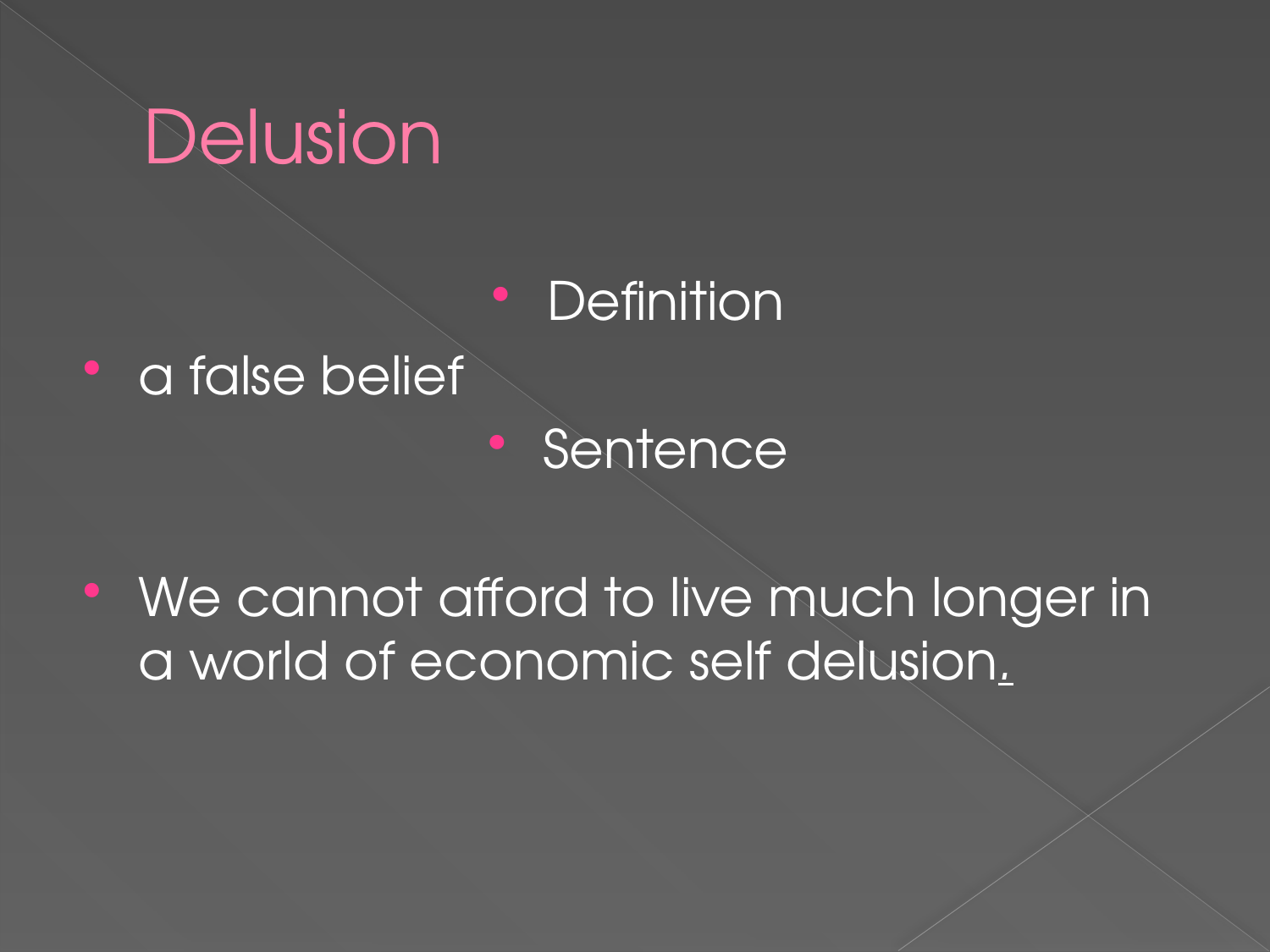

# Delusion
Definition
a false belief
Sentence

We cannot afford to live much longer in a world of economic self delusion.